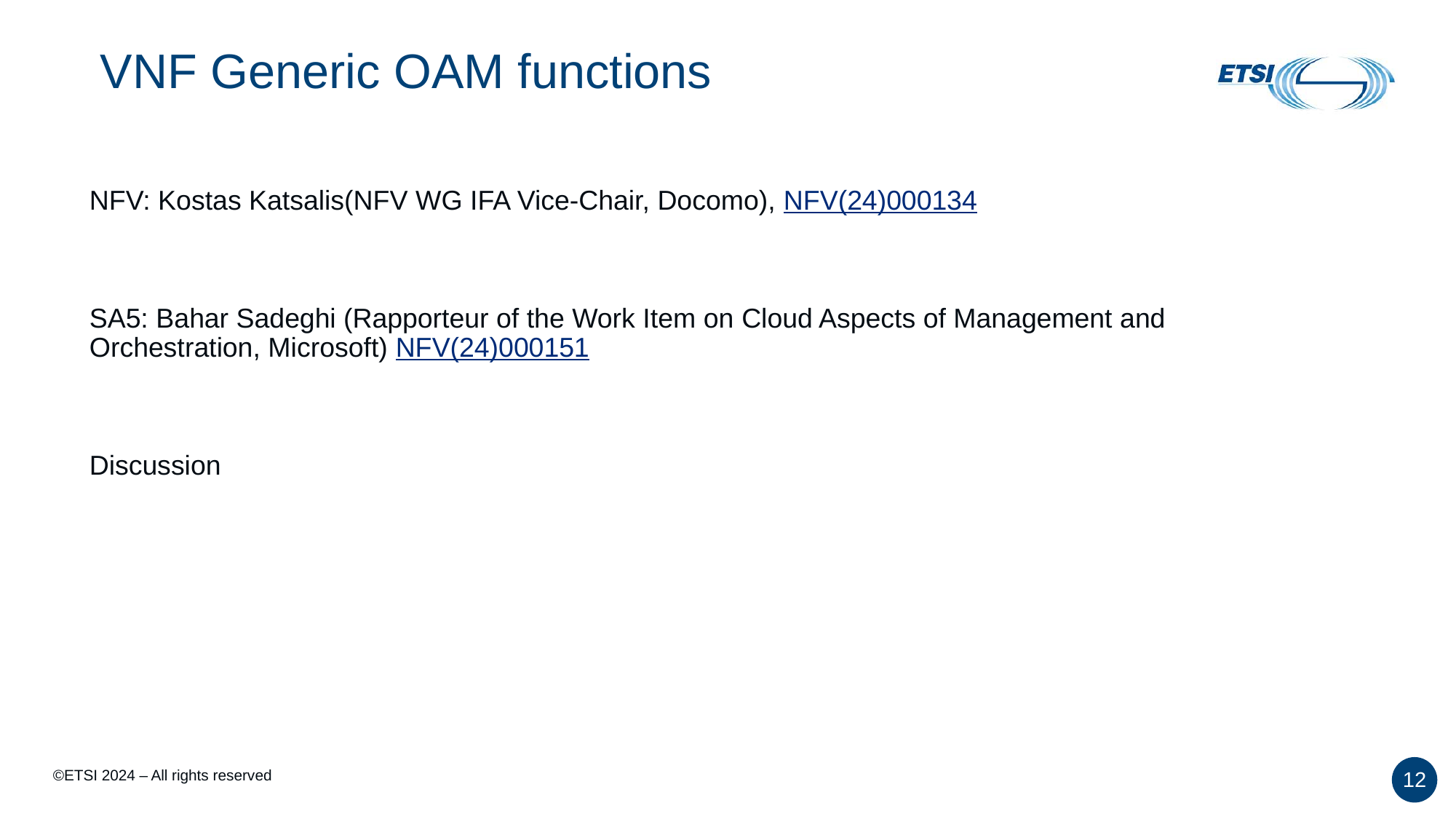

# VNF Generic OAM functions

NFV: Kostas Katsalis(NFV WG IFA Vice-Chair, Docomo), NFV(24)000134

SA5: Bahar Sadeghi (Rapporteur of the Work Item on Cloud Aspects of Management and Orchestration, Microsoft) NFV(24)000151

Discussion

12